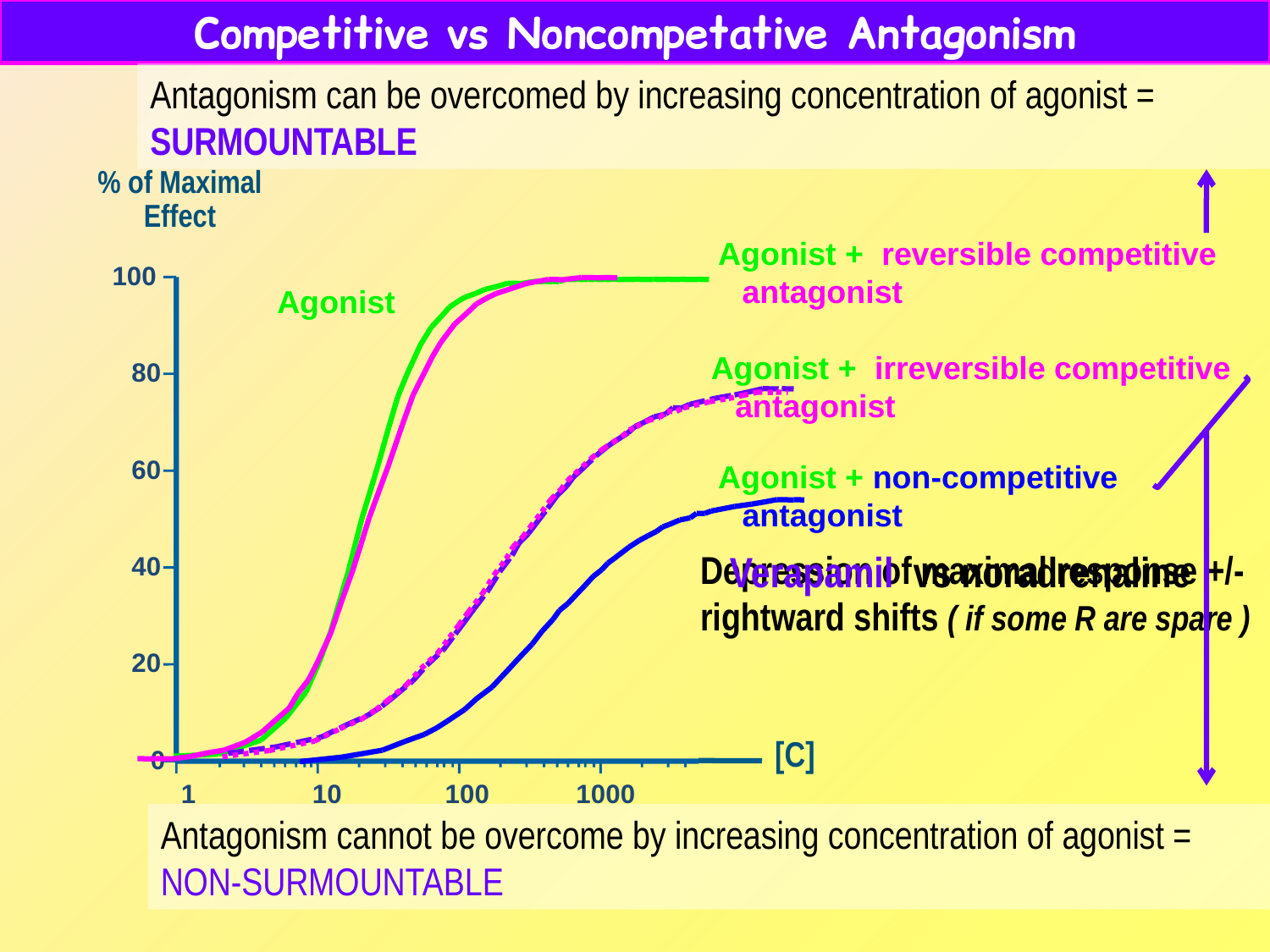

Competitive vs Noncompetative Antagonism
Antagonism can be overcomed by increasing concentration of agonist = SURMOUNTABLE
% of Maximal Effect
Agonist +  reversible competitive antagonist
100
80
60
40
20
0
Agonist

Agonist +  irreversible competitive antagonist

Agonist + non-competitive antagonist

Depression of maximal response +/- rightward shifts ( if some R are spare )
Verapamil  vs noradrenaline
[C]
1
10
100
1000
Antagonism cannot be overcome by increasing concentration of agonist = NON-SURMOUNTABLE